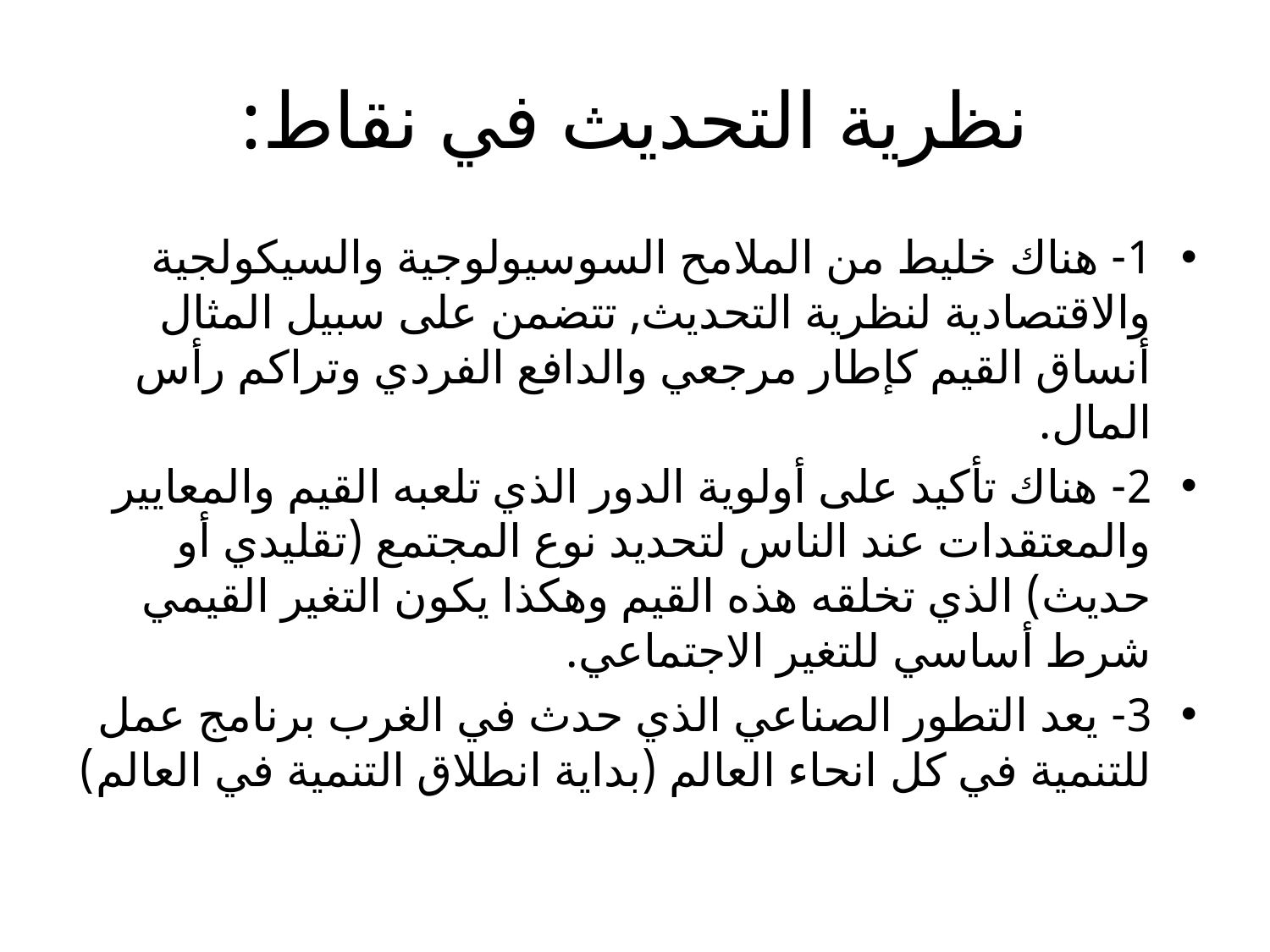

# نظرية التحديث في نقاط:
1- هناك خليط من الملامح السوسيولوجية والسيكولجية والاقتصادية لنظرية التحديث, تتضمن على سبيل المثال أنساق القيم كإطار مرجعي والدافع الفردي وتراكم رأس المال.
2- هناك تأكيد على أولوية الدور الذي تلعبه القيم والمعايير والمعتقدات عند الناس لتحديد نوع المجتمع (تقليدي أو حديث) الذي تخلقه هذه القيم وهكذا يكون التغير القيمي شرط أساسي للتغير الاجتماعي.
3- يعد التطور الصناعي الذي حدث في الغرب برنامج عمل للتنمية في كل انحاء العالم (بداية انطلاق التنمية في العالم)